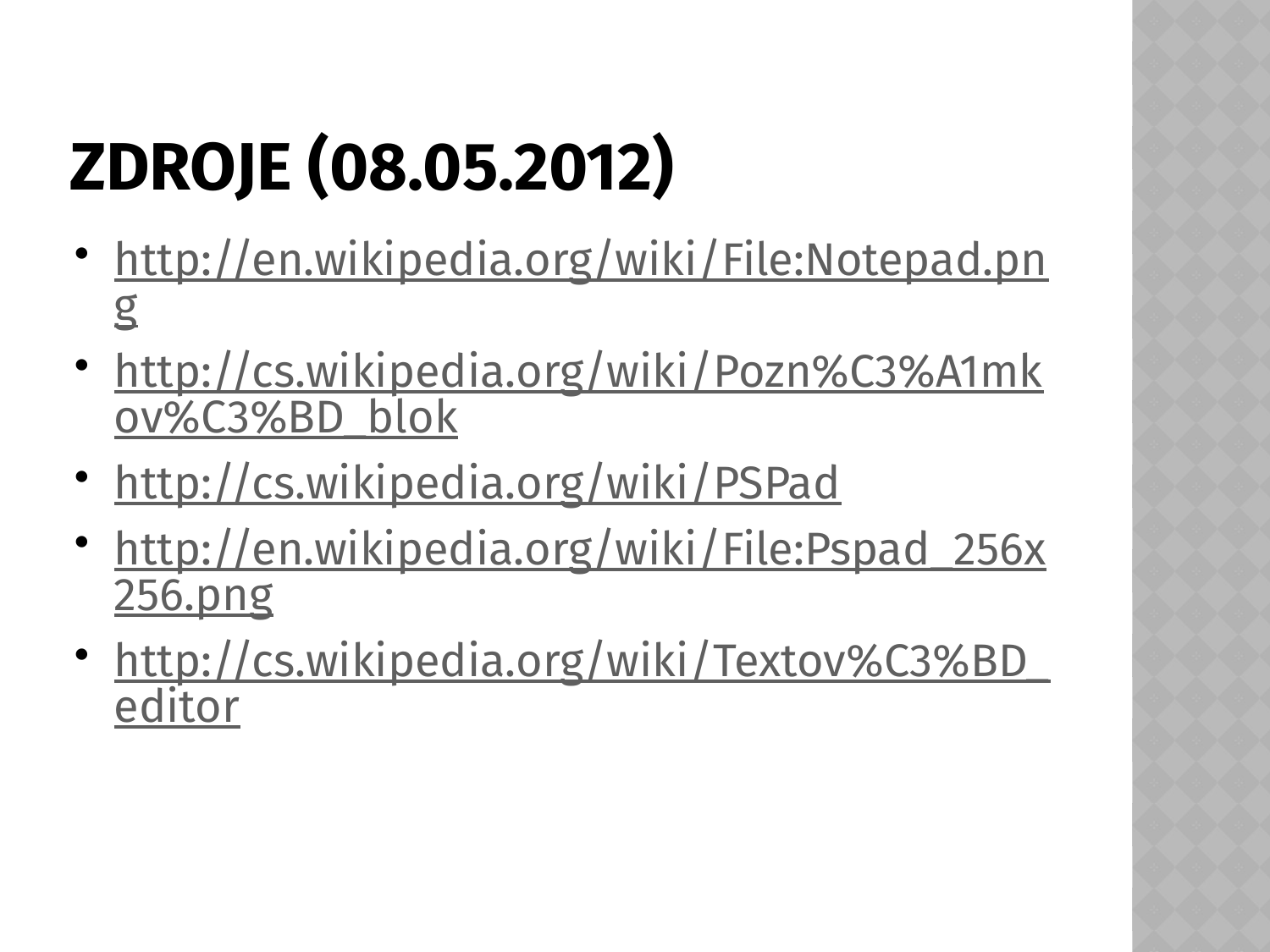

# Zdroje (08.05.2012)
http://en.wikipedia.org/wiki/File:Notepad.png
http://cs.wikipedia.org/wiki/Pozn%C3%A1mkov%C3%BD_blok
http://cs.wikipedia.org/wiki/PSPad
http://en.wikipedia.org/wiki/File:Pspad_256x256.png
http://cs.wikipedia.org/wiki/Textov%C3%BD_editor